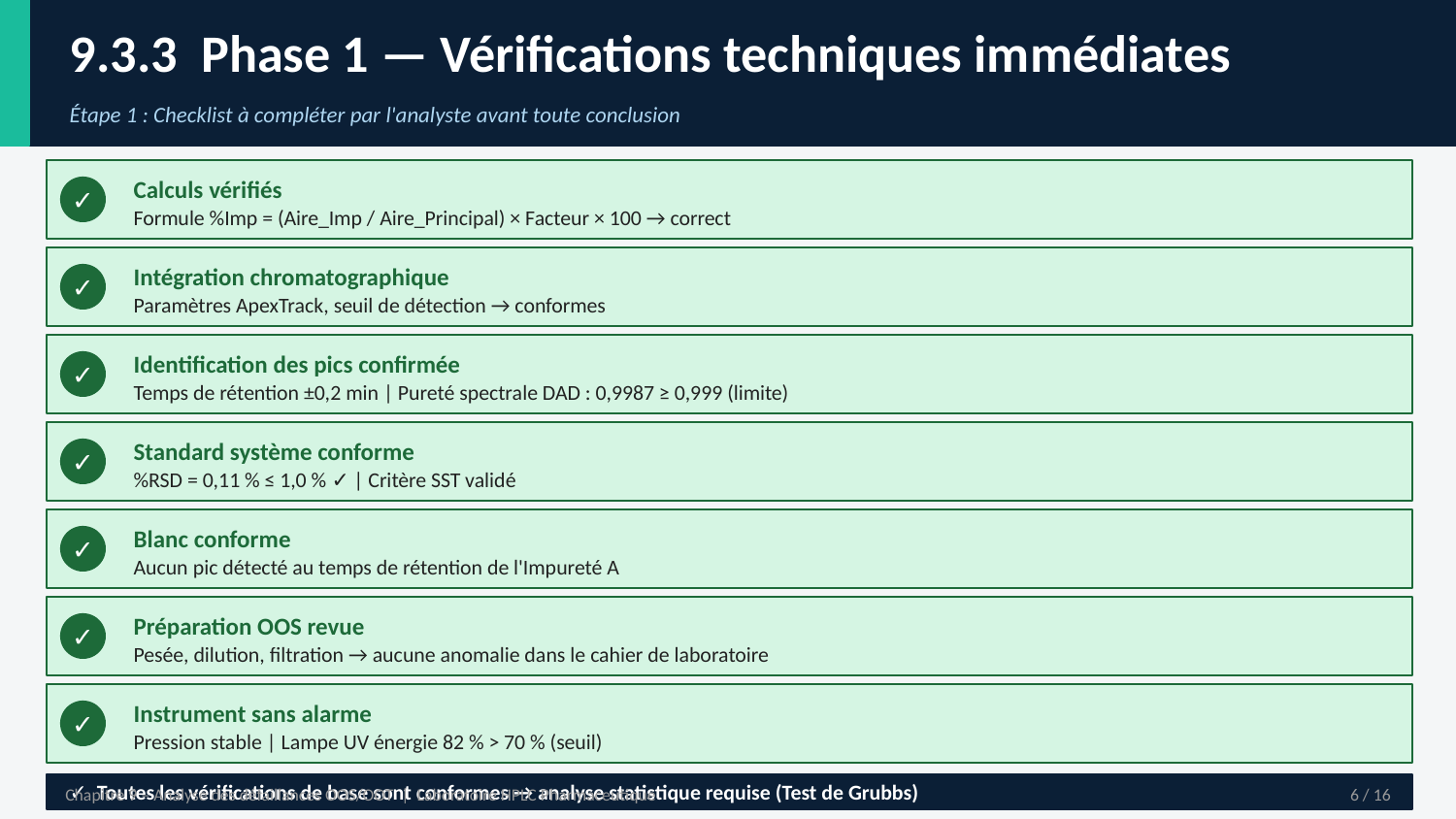

9.3.3  Phase 1 — Vérifications techniques immédiates
Étape 1 : Checklist à compléter par l'analyste avant toute conclusion

Calculs vérifiés

✓
Formule %Imp = (Aire_Imp / Aire_Principal) × Facteur × 100 → correct

Intégration chromatographique

✓
Paramètres ApexTrack, seuil de détection → conformes

Identification des pics confirmée

✓
Temps de rétention ±0,2 min | Pureté spectrale DAD : 0,9987 ≥ 0,999 (limite)

Standard système conforme

✓
%RSD = 0,11 % ≤ 1,0 % ✓ | Critère SST validé

Blanc conforme

✓
Aucun pic détecté au temps de rétention de l'Impureté A

Préparation OOS revue

✓
Pesée, dilution, filtration → aucune anomalie dans le cahier de laboratoire

Instrument sans alarme

✓
Pression stable | Lampe UV énergie 82 % > 70 % (seuil)

✓  Toutes les vérifications de base sont conformes → analyse statistique requise (Test de Grubbs)
Chapitre 9 – Analyse des défaillances OOS/OOT  |  Laboratoire HPLC Pharmaceutique
6 / 16